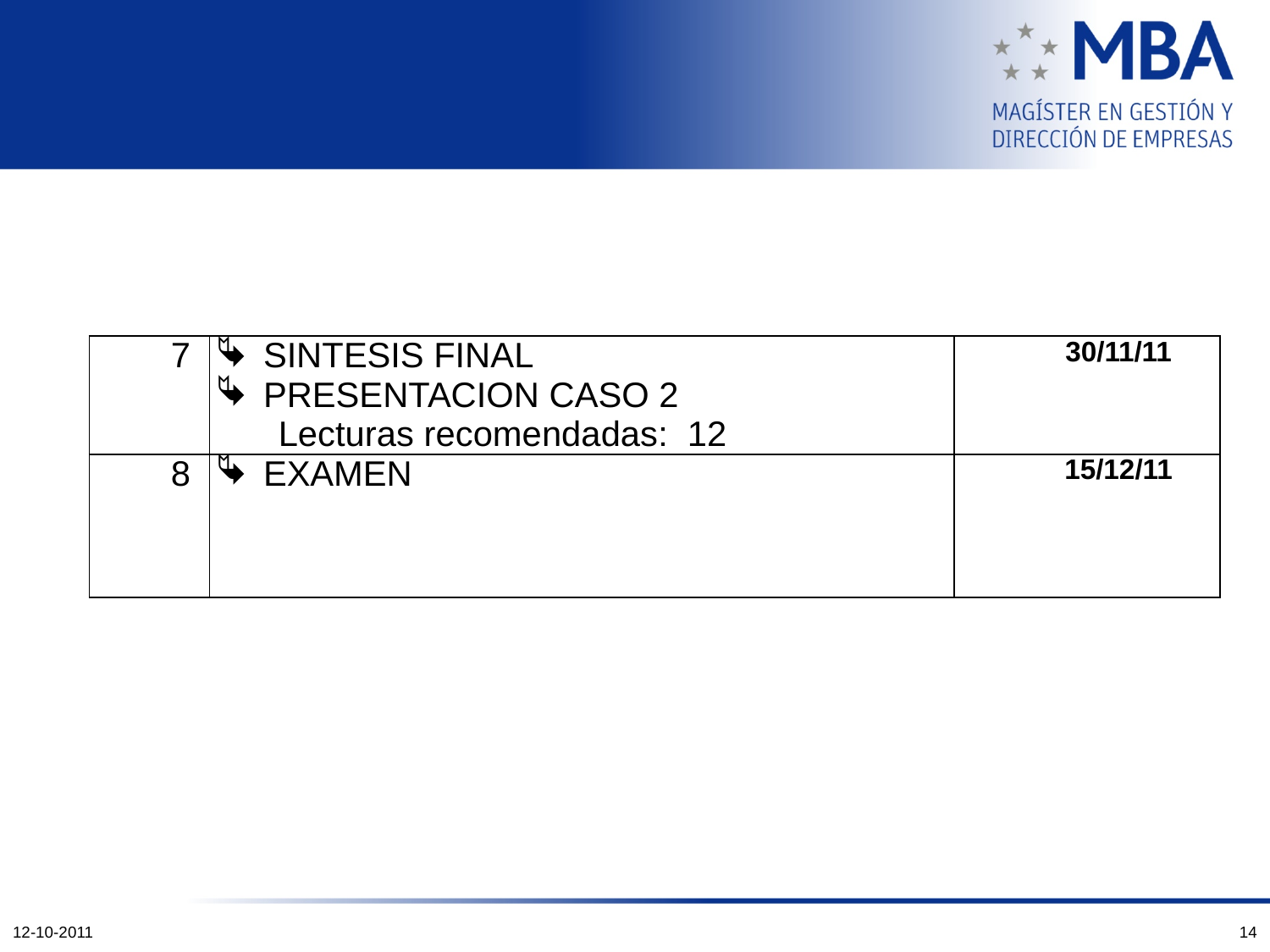

| 7 | SINTESIS FINAL PRESENTACION CASO 2 Lecturas recomendadas: 12 | 30/11/11 |
| --- | --- | --- |
| 8 | EXAMEN | 15/12/11 |

12-10-2011
14